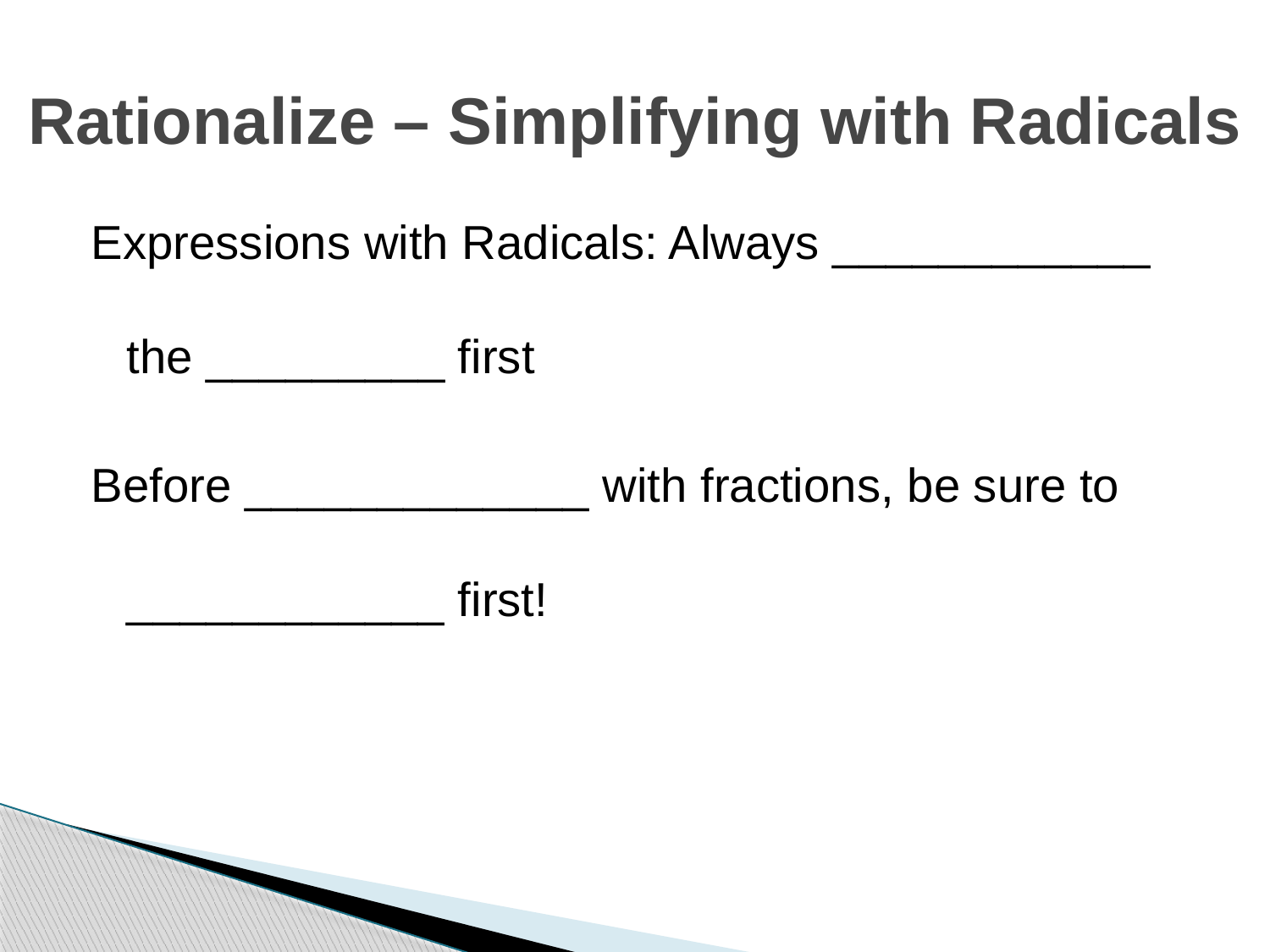

# Rationalize – Simplifying with Radicals
Expressions with Radicals: Always ____________
the _________ first

Before _____________ with fractions, be sure to
____________ first!